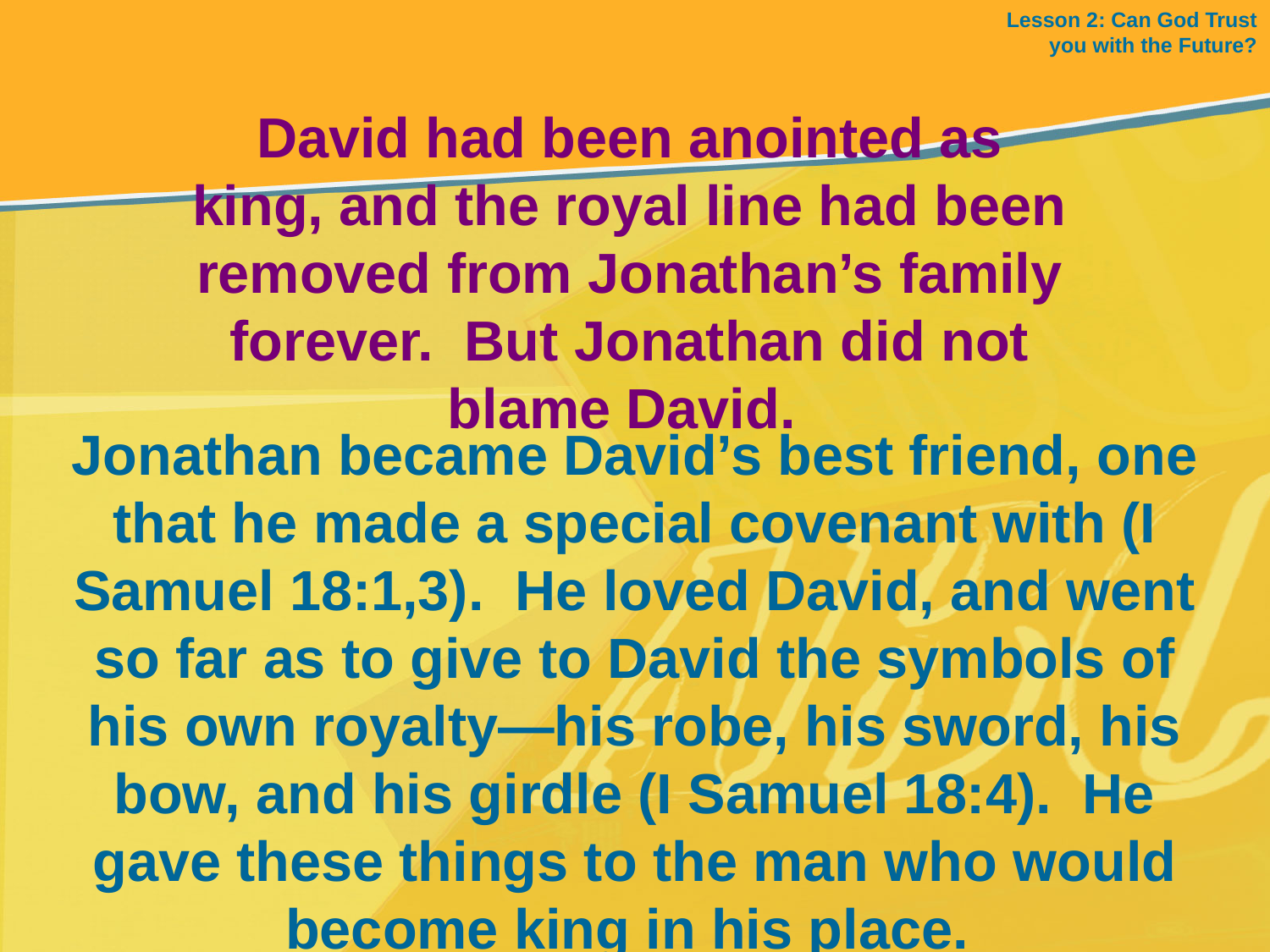

Lesson 2: Can God Trust you with the Future?
David had been anointed as king, and the royal line had been removed from Jonathan’s family forever.  But Jonathan did not blame David.
Jonathan became David’s best friend, one that he made a special covenant with (I Samuel 18:1,3).  He loved David, and went so far as to give to David the symbols of his own royalty—his robe, his sword, his bow, and his girdle (I Samuel 18:4).  He gave these things to the man who would become king in his place.